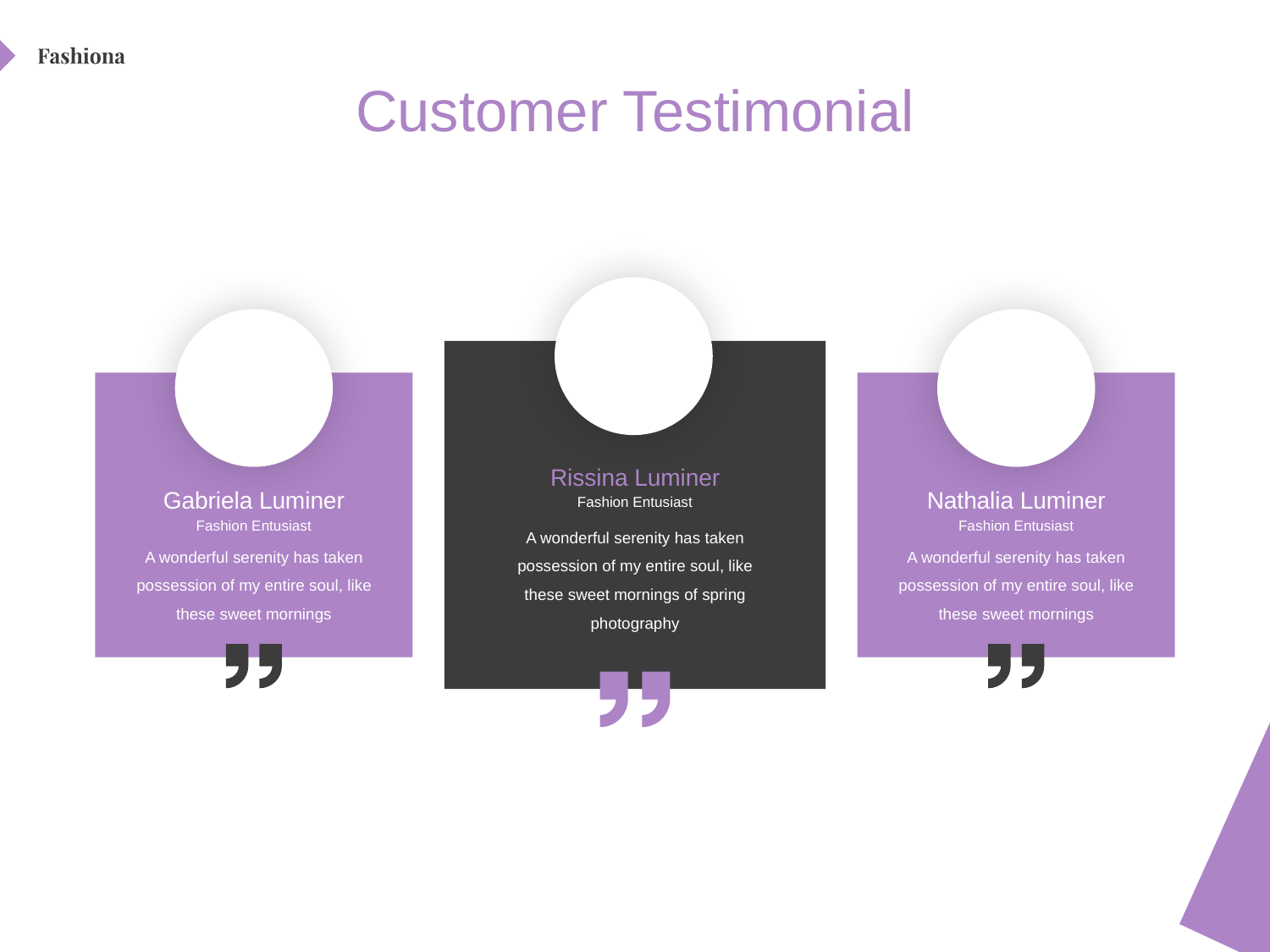

# Customer Testimonial

Rissina Luminer
Nathalia Luminer
Gabriela Luminer
Fashion Entusiast
Fashion Entusiast
Fashion Entusiast
A wonderful serenity has taken possession of my entire soul, like these sweet mornings of spring photography
A wonderful serenity has taken possession of my entire soul, like these sweet mornings
A wonderful serenity has taken possession of my entire soul, like these sweet mornings